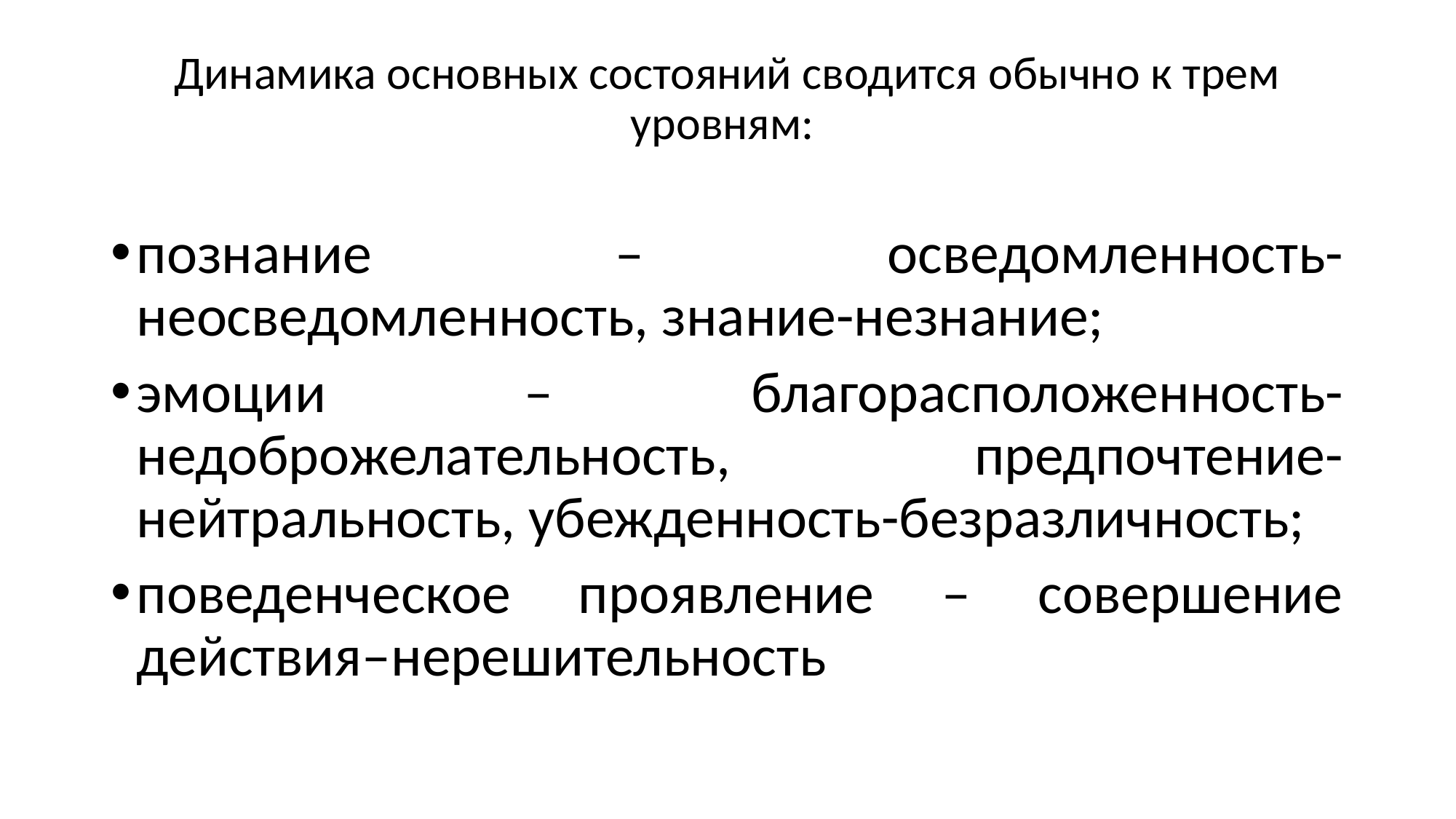

# Динамика основных состояний сводится обычно к трем уровням:
познание – осведомленность-неосведомленность, знание-незнание;
эмоции – благорасположенность-недоброжелательность, предпочтение-нейтральность, убежденность-безразличность;
поведенческое проявление – совершение действия–нерешительность